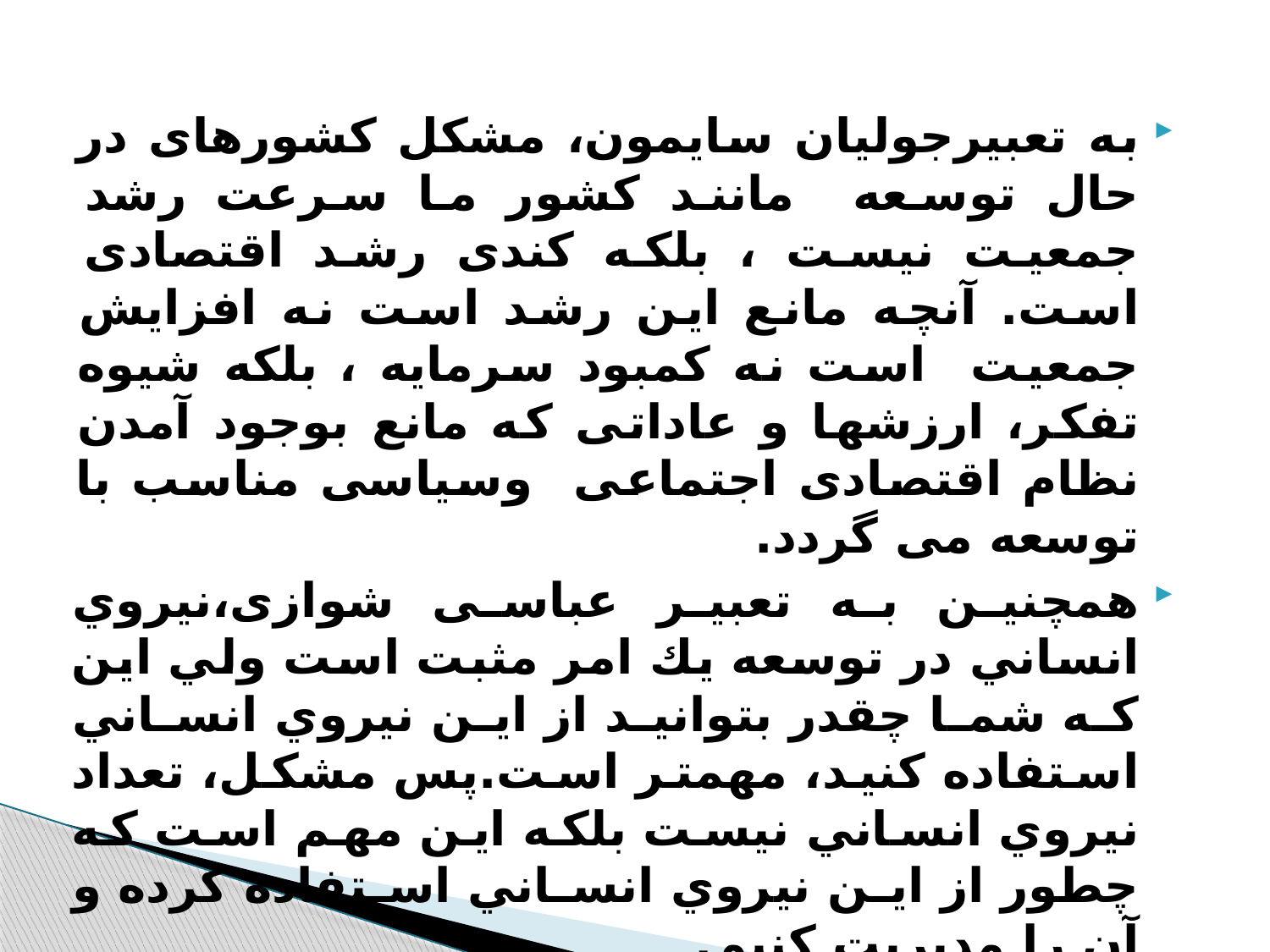

به تعبیرجولیان سایمون، مشکل کشورهای در حال توسعه  مانند کشور ما سرعت رشد جمعیت نیست ، بلکه کندی رشد اقتصادی است. آنچه مانع این رشد است نه افزایش جمعیت  است نه کمبود سرمایه ، بلکه شیوه تفکر، ارزشها و عاداتی که مانع بوجود آمدن نظام اقتصادی اجتماعی  وسیاسی مناسب با توسعه می گردد.
همچنین به تعبیر عباسی شوازی،نيروي انساني در توسعه يك امر مثبت است ولي اين كه شما چقدر بتوانيد از اين نيروي انساني استفاده كنيد، مهم‎تر است.پس مشكل، تعداد نيروي انساني نيست بلكه اين مهم است كه چطور از اين نيروي انساني استفاده كرده و آن را مديريت كنيم.